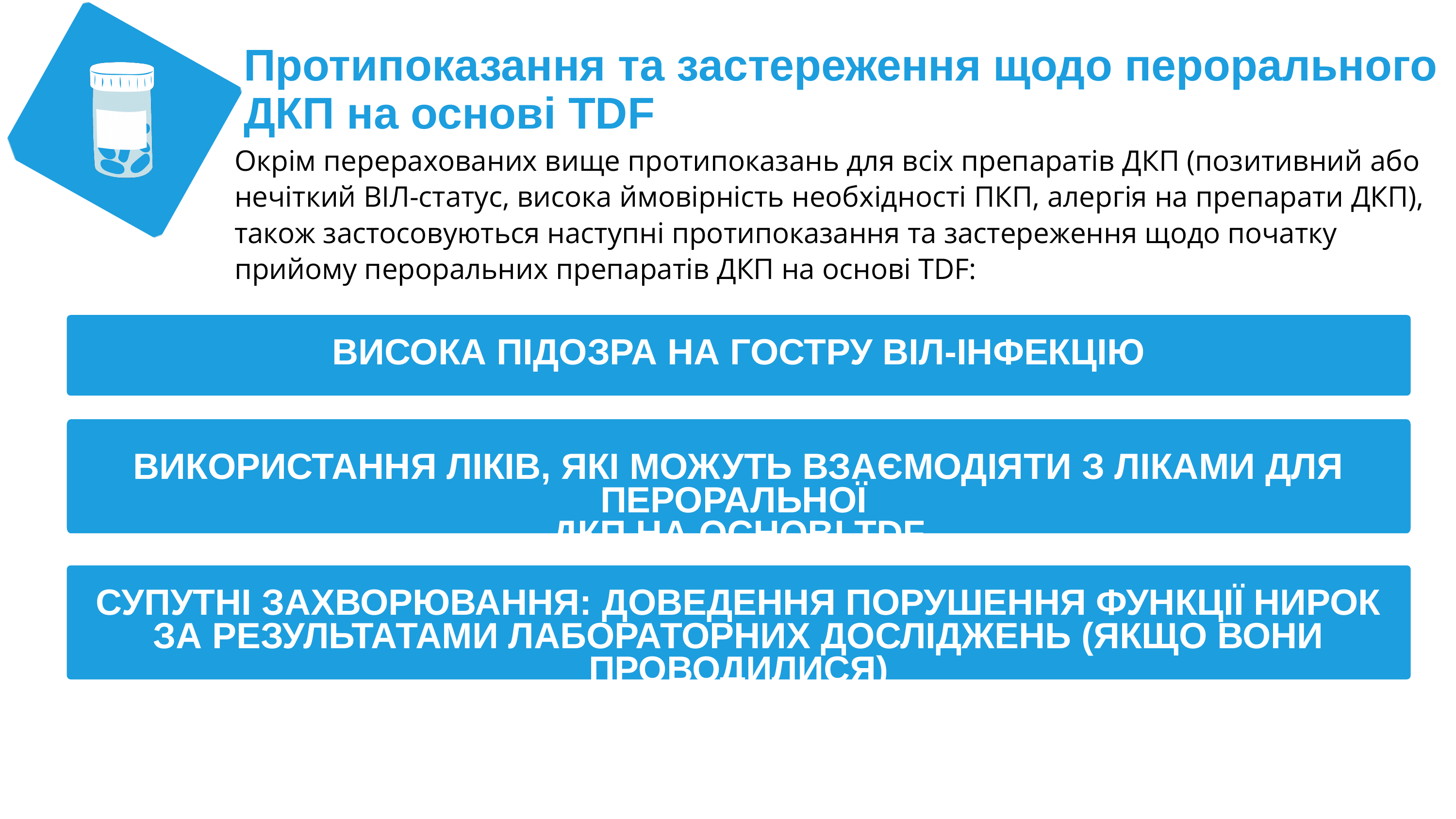

Протипоказання та застереження щодо перорального ДКП на основі TDF
Окрім перерахованих вище протипоказань для всіх препаратів ДКП (позитивний або нечіткий ВІЛ-статус, висока ймовірність необхідності ПКП, алергія на препарати ДКП), також застосовуються наступні протипоказання та застереження щодо початку прийому пероральних препаратів ДКП на основі TDF:

ВИСОКА ПІДОЗРА НА ГОСТРУ ВІЛ-ІНФЕКЦІЮ

ВИКОРИСТАННЯ ЛІКІВ, ЯКІ МОЖУТЬ ВЗАЄМОДІЯТИ З ЛІКАМИ ДЛЯ ПЕРОРАЛЬНОЇ
ДКП НА ОСНОВІ TDF

СУПУТНІ ЗАХВОРЮВАННЯ: ДОВЕДЕННЯ ПОРУШЕННЯ ФУНКЦІЇ НИРОК ЗА РЕЗУЛЬТАТАМИ ЛАБОРАТОРНИХ ДОСЛІДЖЕНЬ (ЯКЩО ВОНИ ПРОВОДИЛИСЯ)